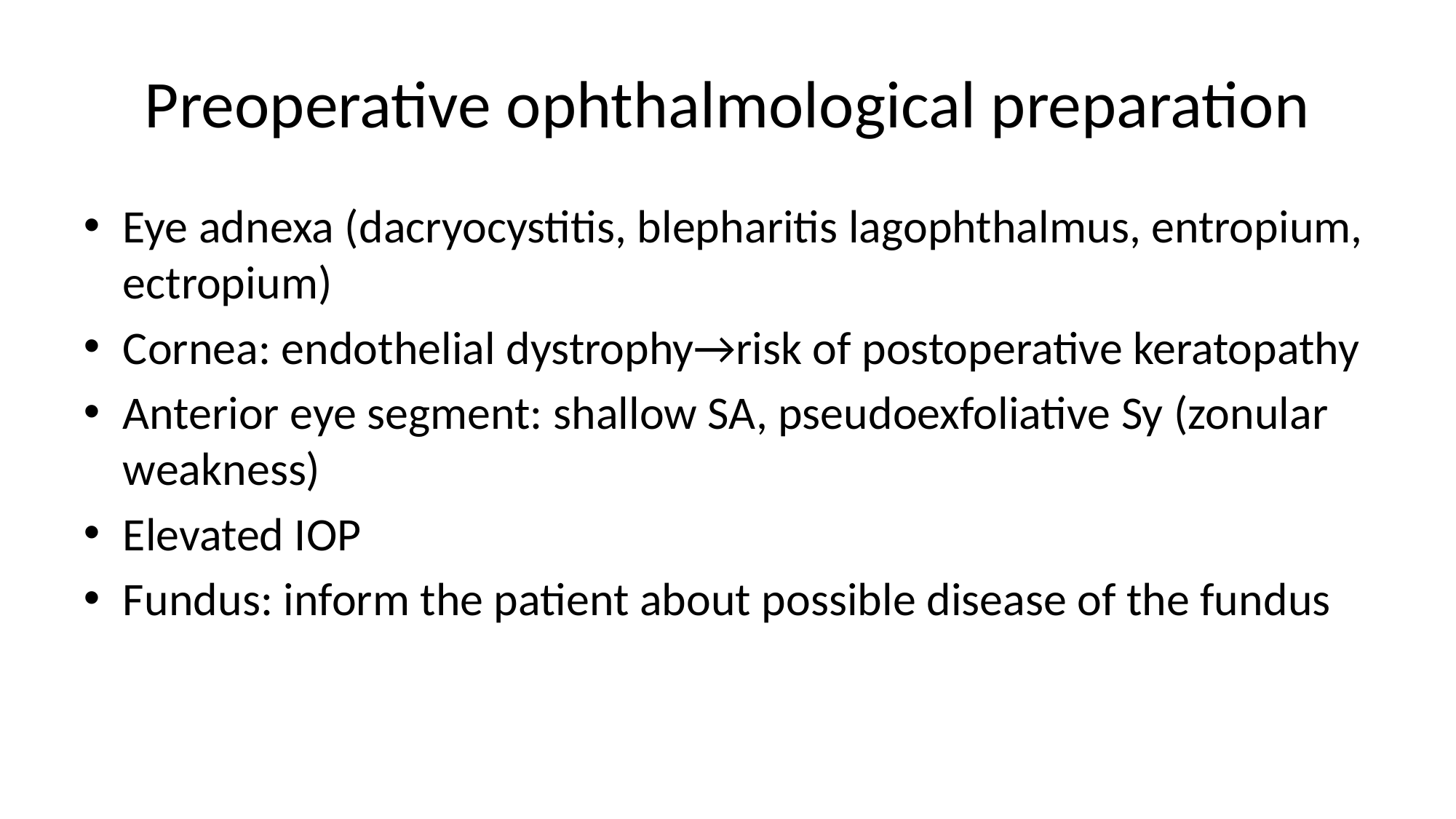

# Preoperative ophthalmological preparation
Eye adnexa (dacryocystitis, blepharitis lagophthalmus, entropium, ectropium)
Cornea: endothelial dystrophy→risk of postoperative keratopathy
Anterior eye segment: shallow SA, pseudoexfoliative Sy (zonular weakness)
Elevated IOP
Fundus: inform the patient about possible disease of the fundus